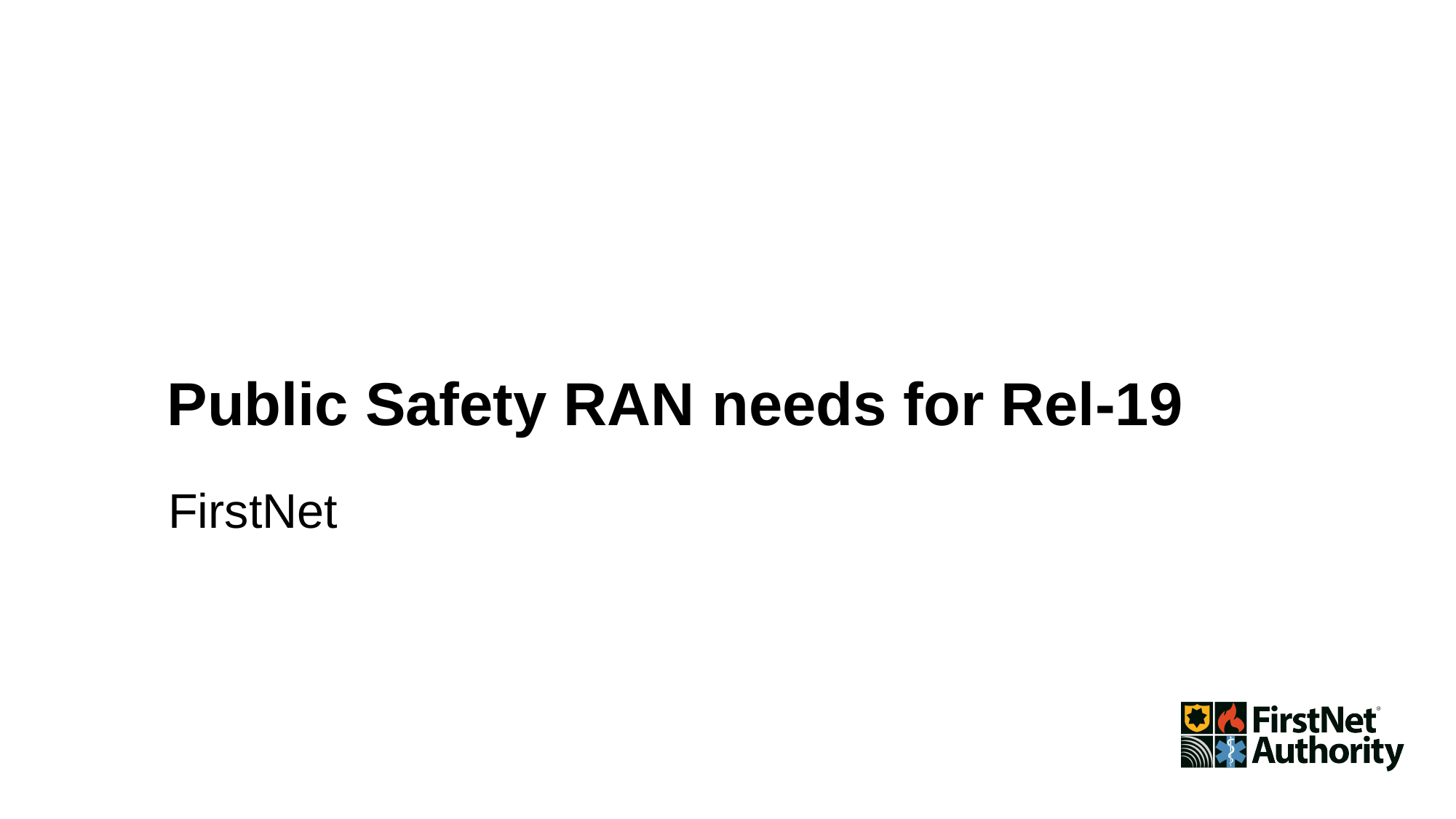

# Public Safety RAN needs for Rel-19
FirstNet